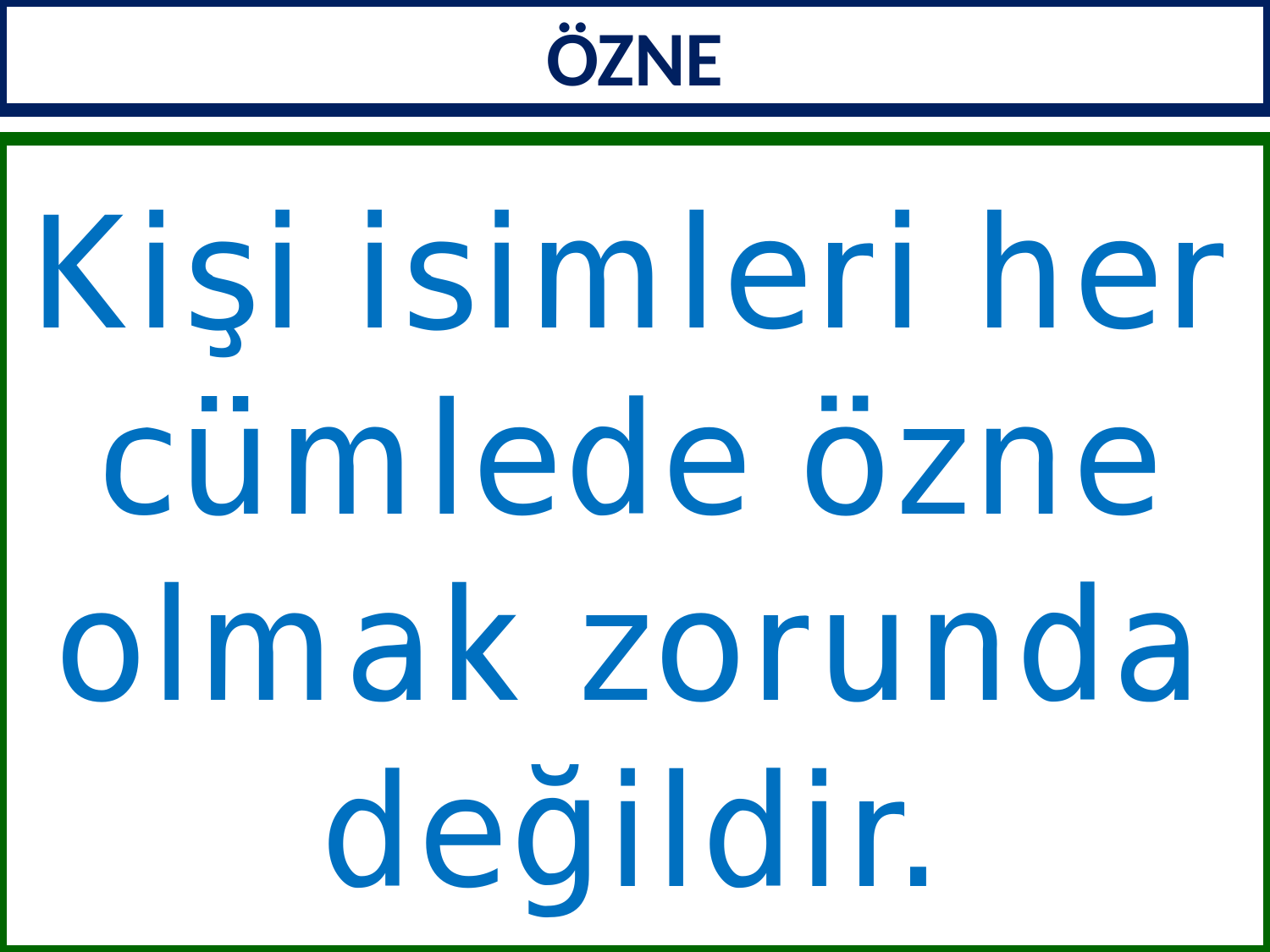

ÖZNE
Kişi isimleri her cümlede özne olmak zorunda değildir.